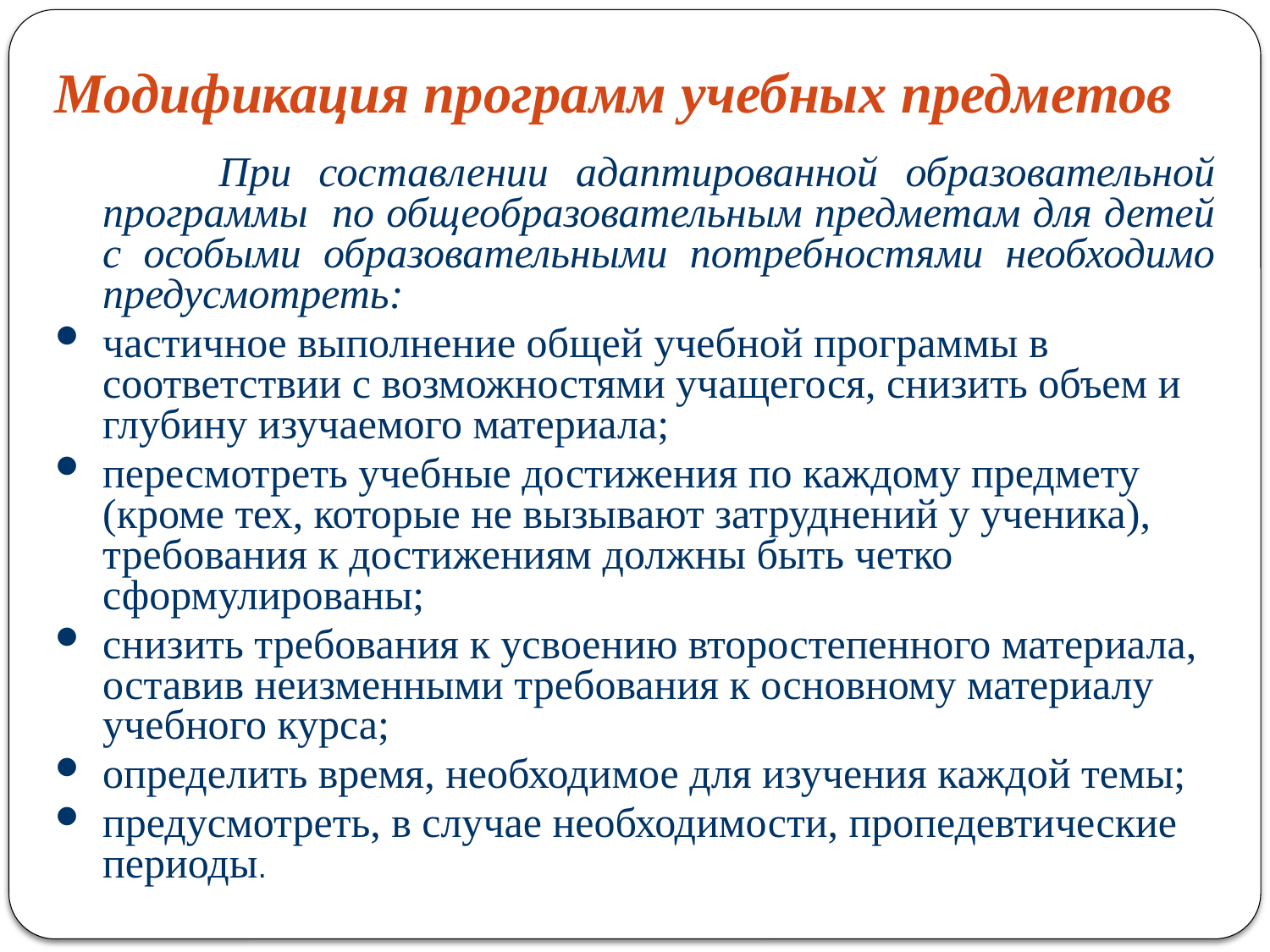

Модификация программ учебных предметов
      При составлении адаптированной образовательной программы  по общеобразовательным предметам для детей с особыми образовательными потребностями необходимо предусмотреть:
частичное выполнение общей учебной программы в соответствии с возможностями учащегося, снизить объем и глубину изучаемого материала;
пересмотреть учебные достижения по каждому предмету (кроме тех, которые не вызывают затруднений у ученика),  требования к достижениям должны быть четко сформулированы;
снизить требования к усвоению второстепенного материала, оставив неизменными требования к основному материалу учебного курса;
определить время, необходимое для изучения каждой темы;
предусмотреть, в случае необходимости, пропедевтические периоды.